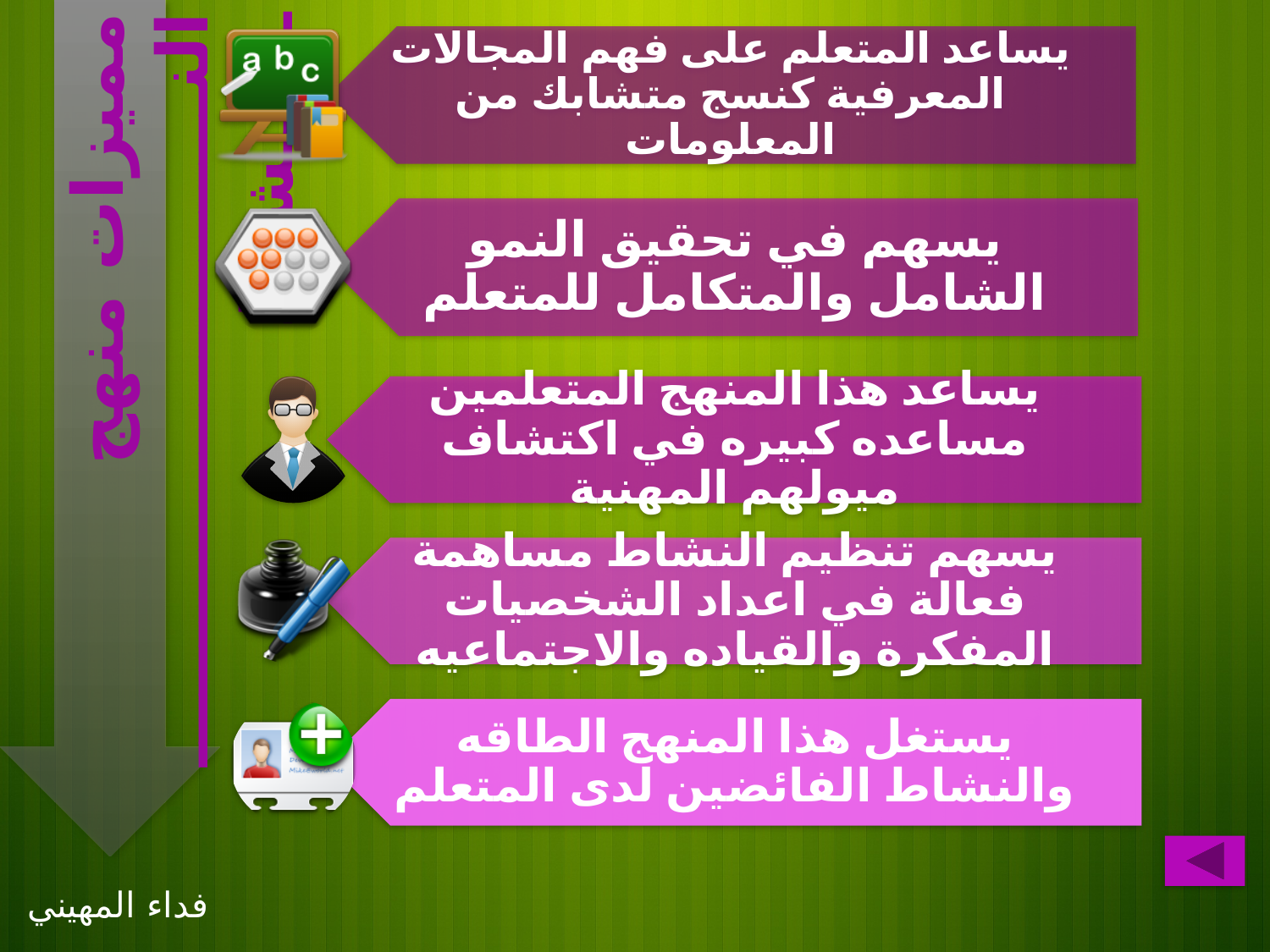

يساعد المتعلم على فهم المجالات المعرفية كنسج متشابك من المعلومات
يسهم في تحقيق النمو الشامل والمتكامل للمتعلم
مميزات منهج النــــــــــــــــــــــــــــــــــشاط

يساعد هذا المنهج المتعلمين مساعده كبيره في اكتشاف ميولهم المهنية
يسهم تنظيم النشاط مساهمة فعالة في اعداد الشخصيات المفكرة والقياده والاجتماعيه
يستغل هذا المنهج الطاقه والنشاط الفائضين لدى المتعلم

فداء المهيني